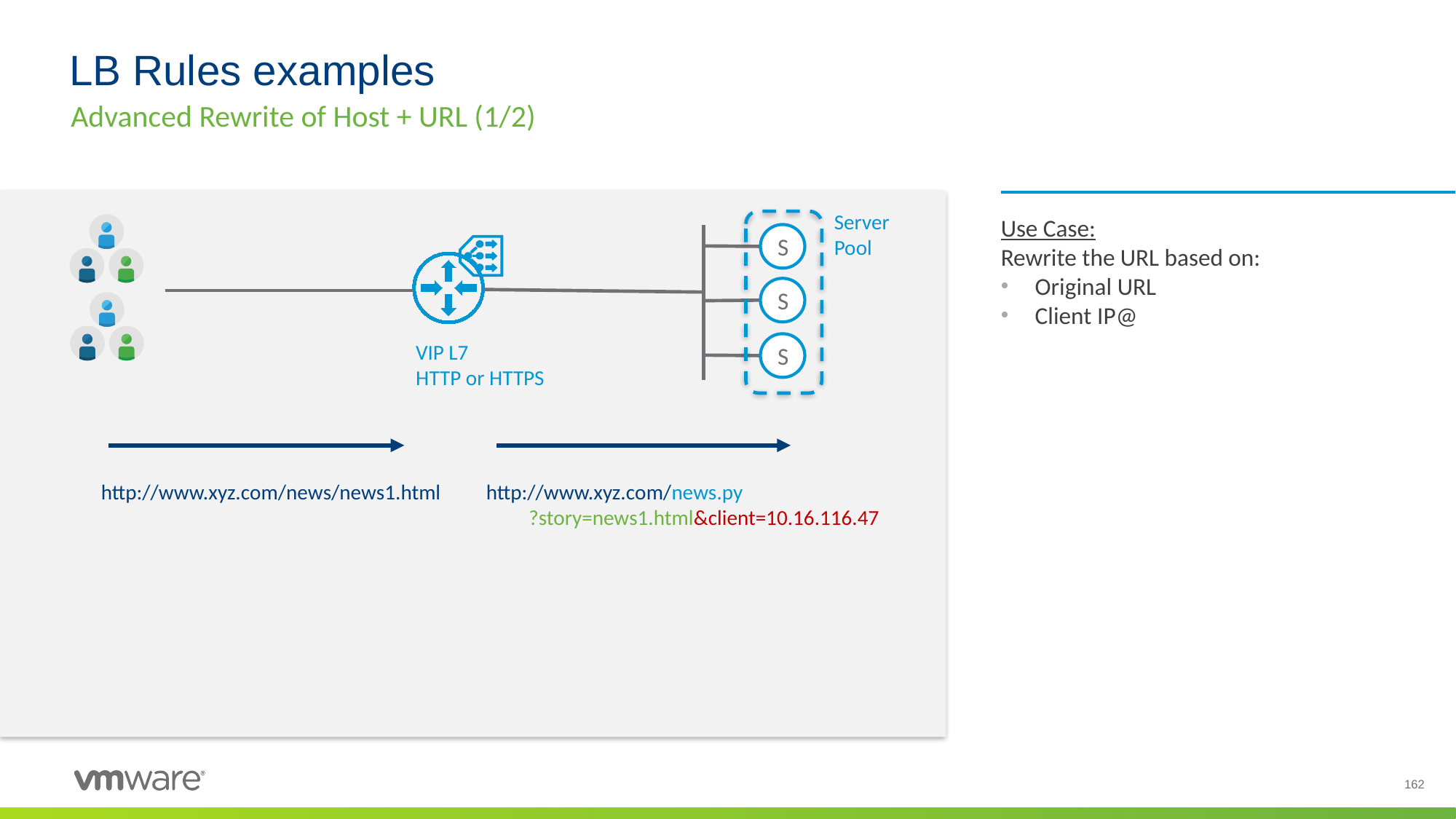

# LB Rules examples
Advanced Rewrite of Host + URL (1/2)
Use Case:
Rewrite the URL based on:
Original URL
Client IP@
Server Pool

S

S
VIP L7
HTTP or HTTPS
S
http://www.xyz.com/news/news1.html
http://www.xyz.com/news.py
         ?story=news1.html&client=10.16.116.47